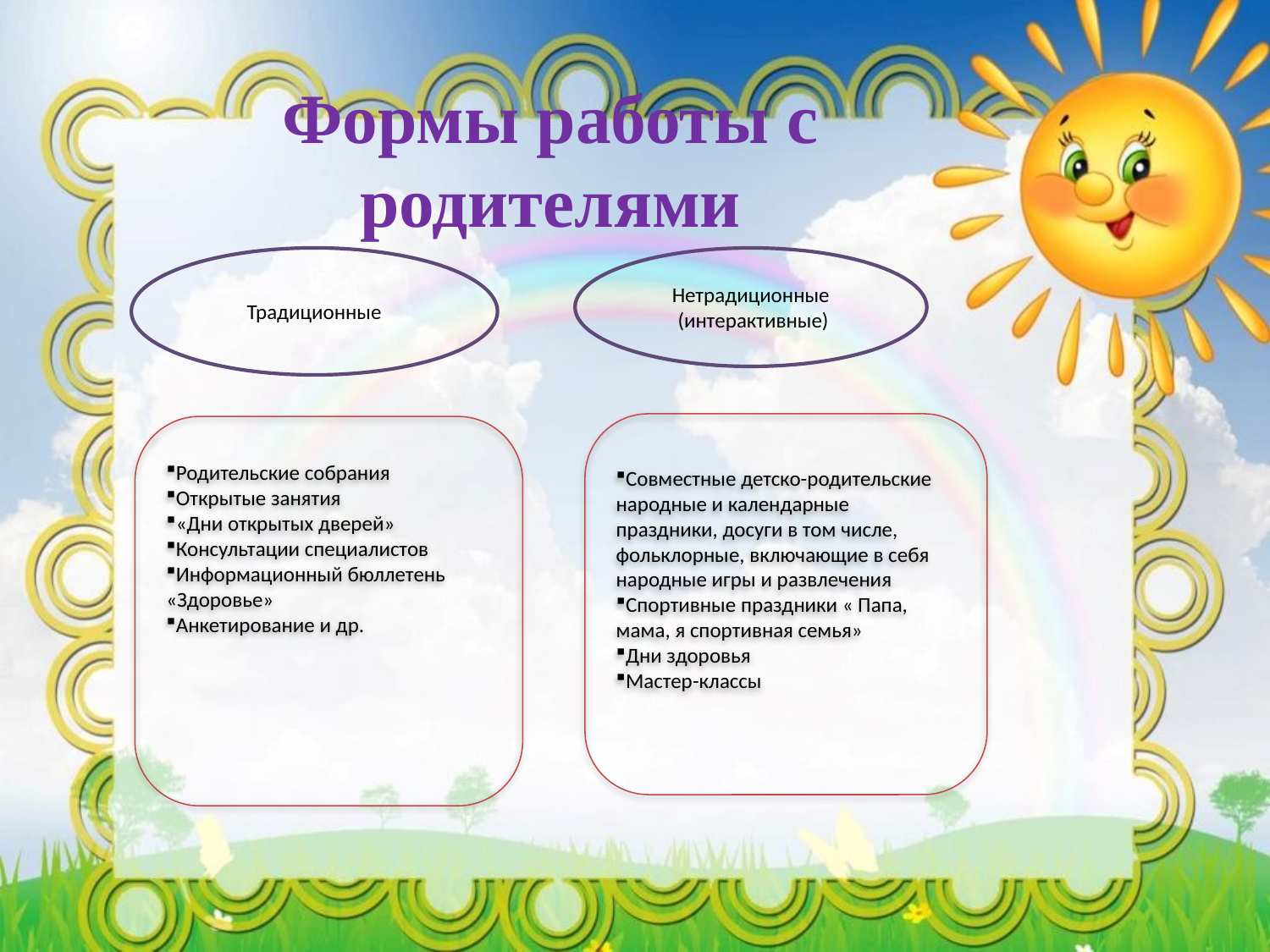

# Формы работы с родителями
Традиционные
Нетрадиционные
 (интерактивные)

Совместные детско-родительские народные и календарные праздники, досуги в том числе, фольклорные, включающие в себя народные игры и развлечения
Спортивные праздники « Папа, мама, я спортивная семья»
Дни здоровья
Мастер-классы

Родительские собрания
Открытые занятия
«Дни открытых дверей»
Консультации специалистов
Информационный бюллетень «Здоровье»
Анкетирование и др.